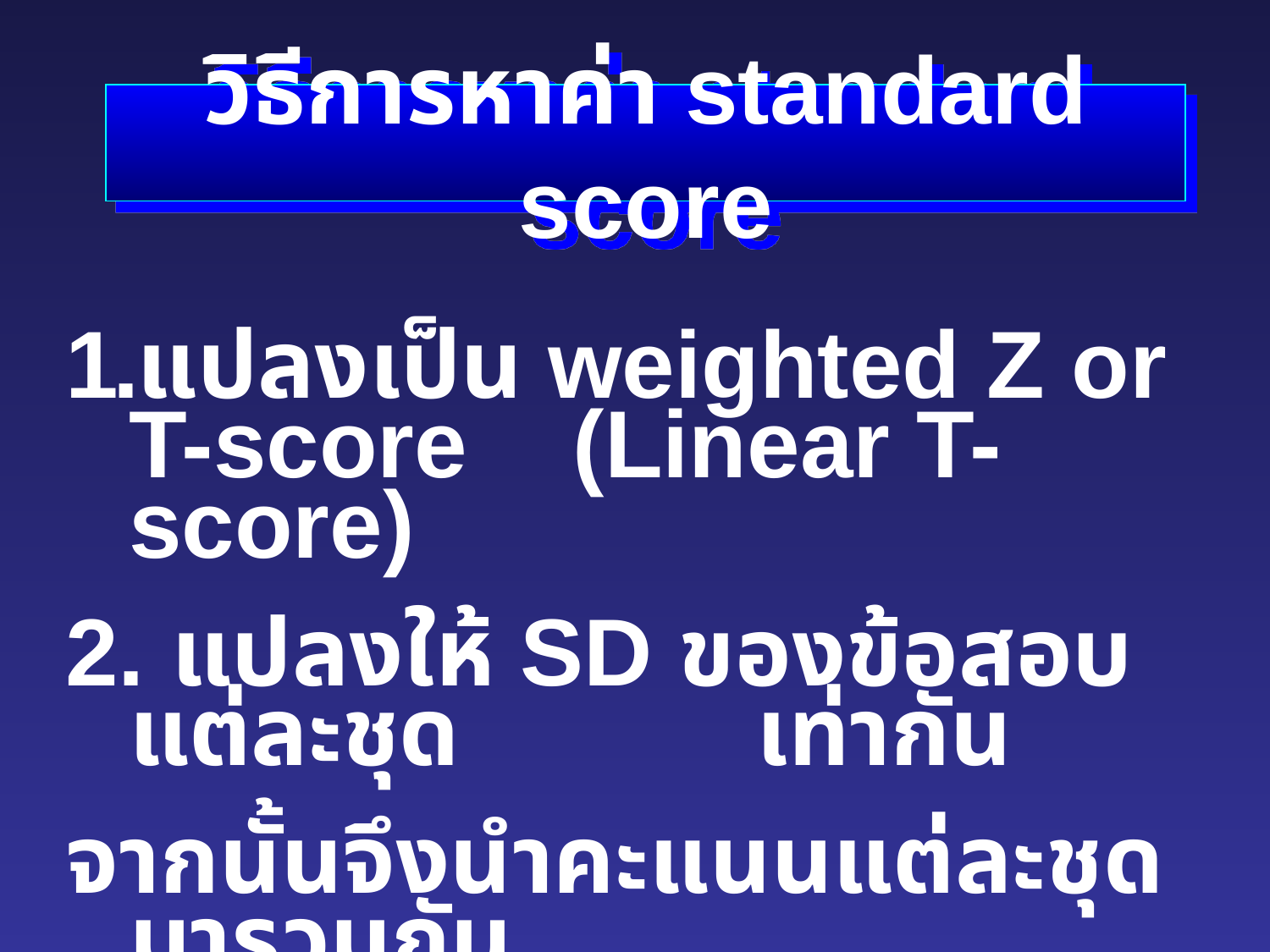

# วิธีการหาค่า standard score
แปลงเป็น weighted Z or T-score    (Linear T-score)
2. แปลงให้ SD ของข้อสอบแต่ละชุด            เท่ากัน
จากนั้นจึงนำคะแนนแต่ละชุดมารวมกัน